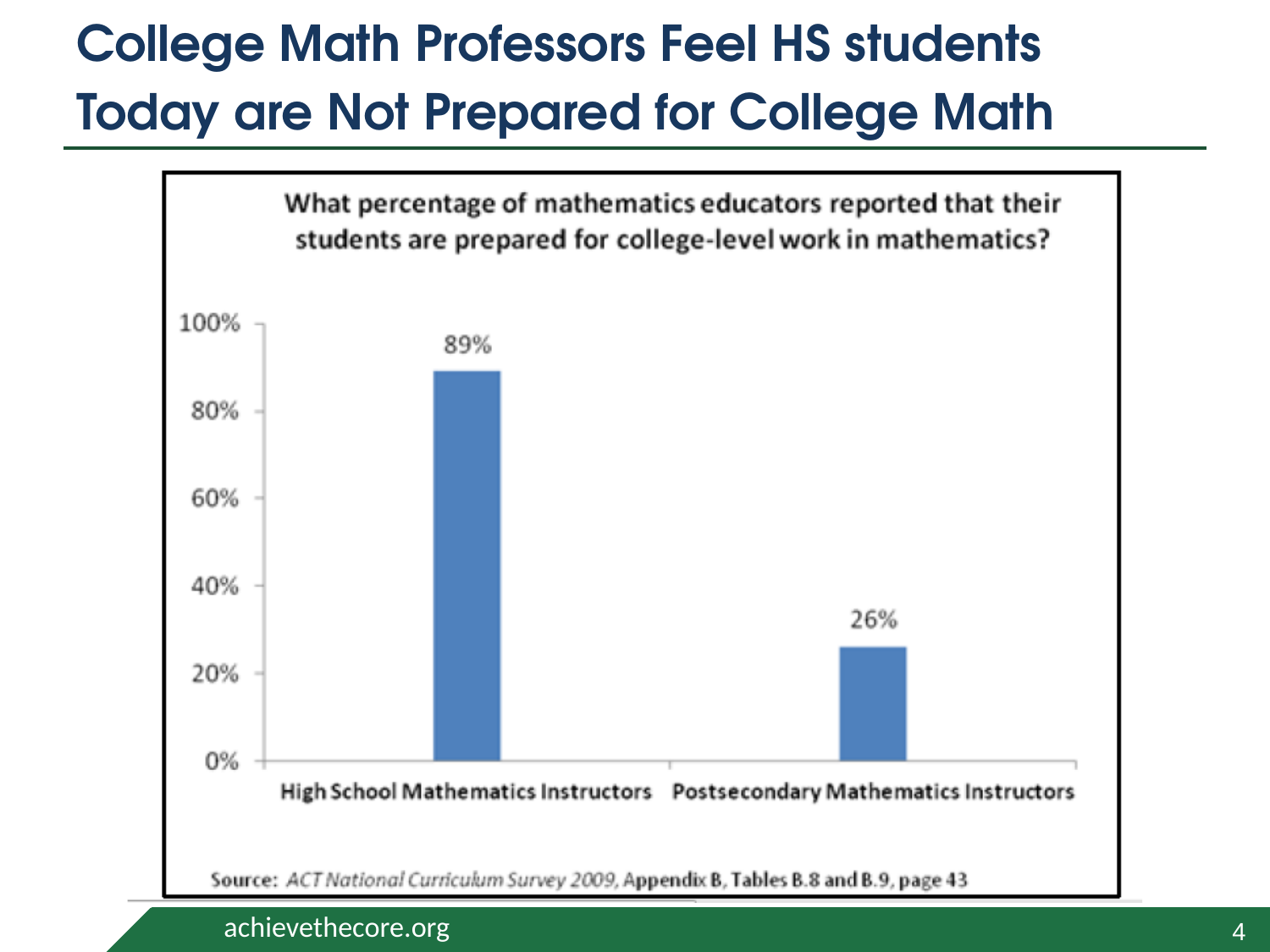

# College Math Professors Feel HS students Today are Not Prepared for College Math

4